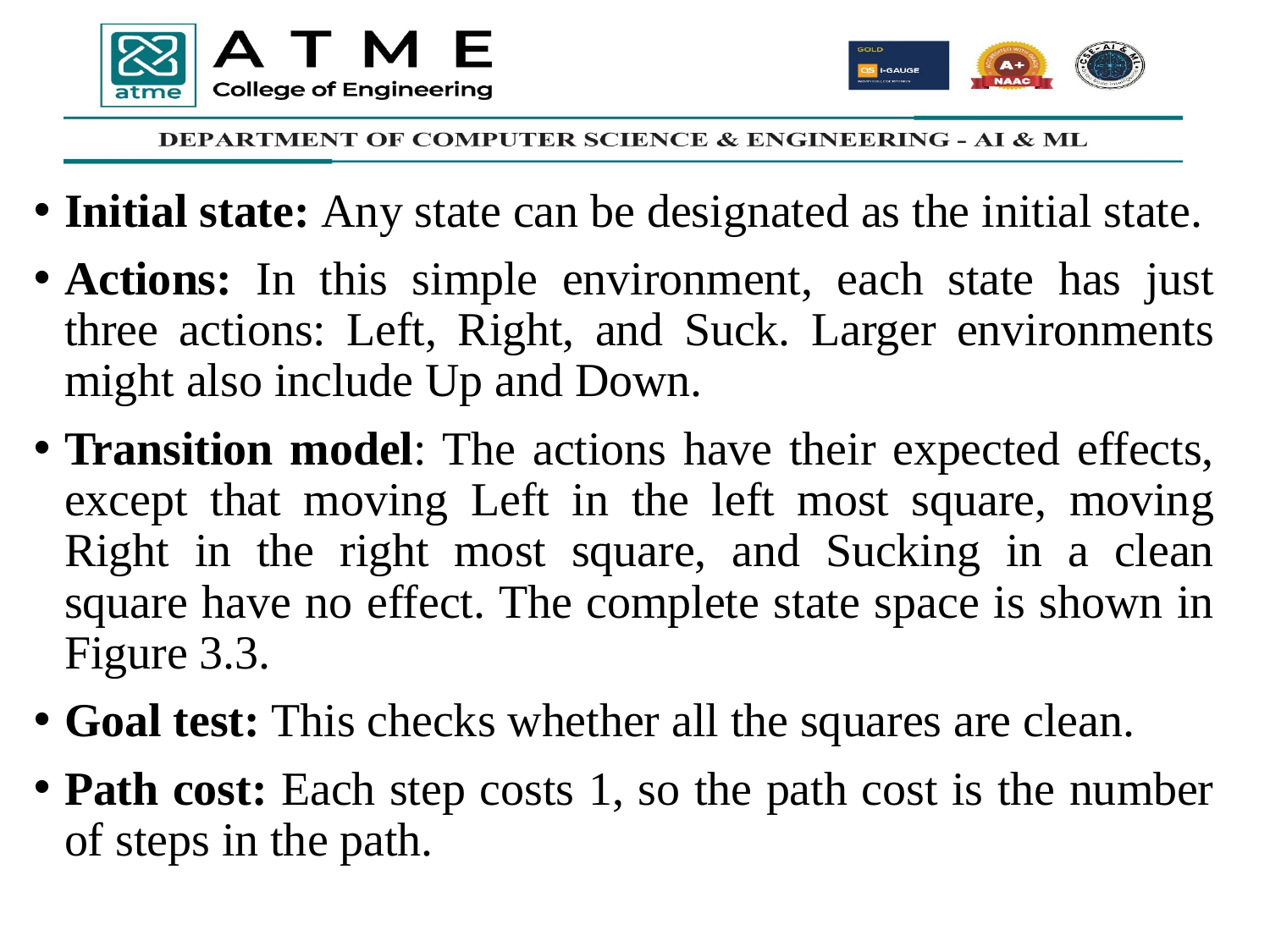

Initial state: Any state can be designated as the initial state.
Actions: In this simple environment, each state has just three actions: Left, Right, and Suck. Larger environments might also include Up and Down.
Transition model: The actions have their expected effects, except that moving Left in the left most square, moving Right in the right most square, and Sucking in a clean square have no effect. The complete state space is shown in Figure 3.3.
Goal test: This checks whether all the squares are clean.
Path cost: Each step costs 1, so the path cost is the number of steps in the path.